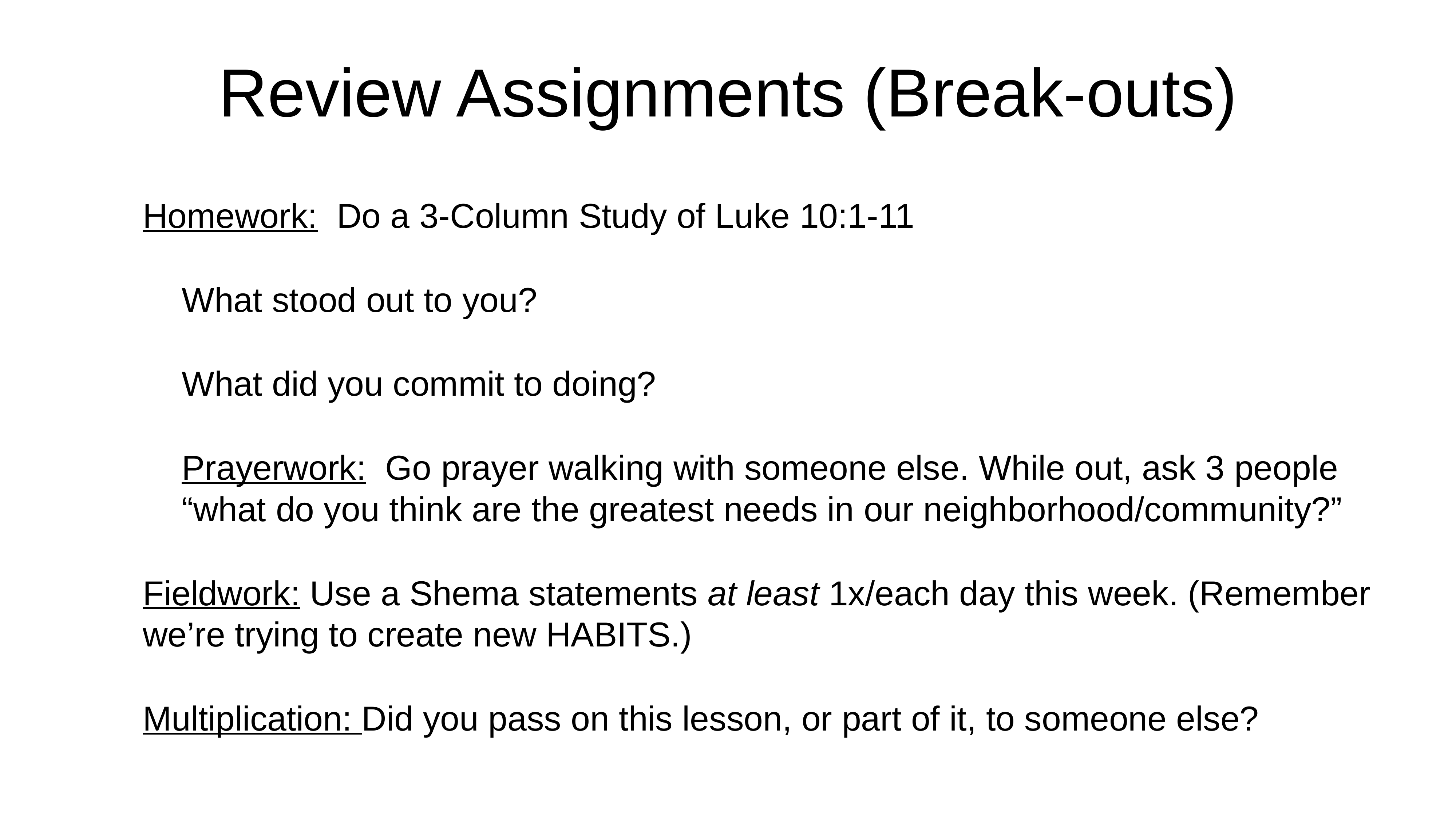

# Review Assignments (Break-outs)
Homework:  Do a 3-Column Study of Luke 10:1-11
What stood out to you?
What did you commit to doing?
Prayerwork:  Go prayer walking with someone else. While out, ask 3 people “what do you think are the greatest needs in our neighborhood/community?”
Fieldwork: Use a Shema statements at least 1x/each day this week. (Remember we’re trying to create new HABITS.)
Multiplication: Did you pass on this lesson, or part of it, to someone else?